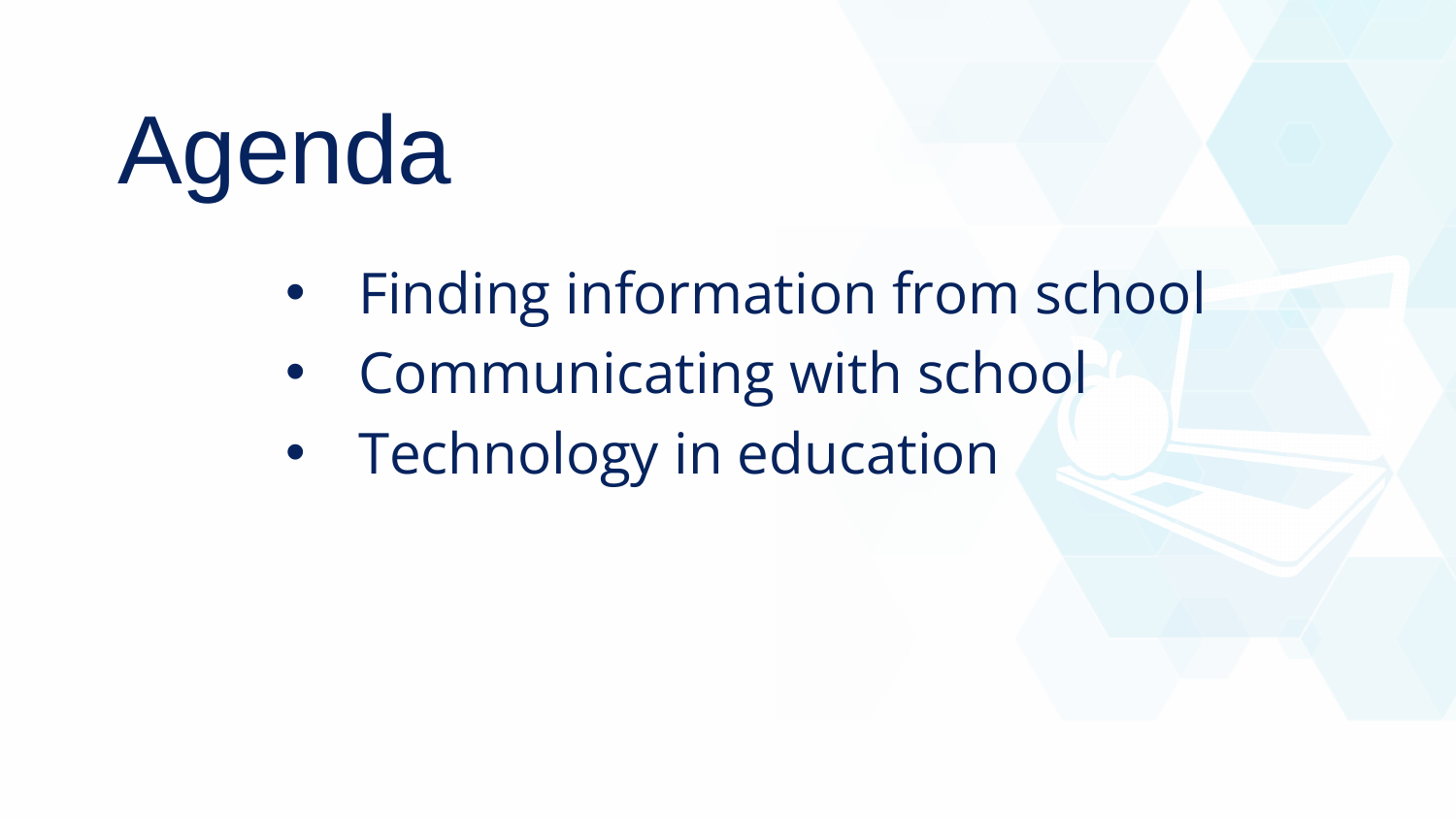

Agenda
Finding information from school
Communicating with school
Technology in education